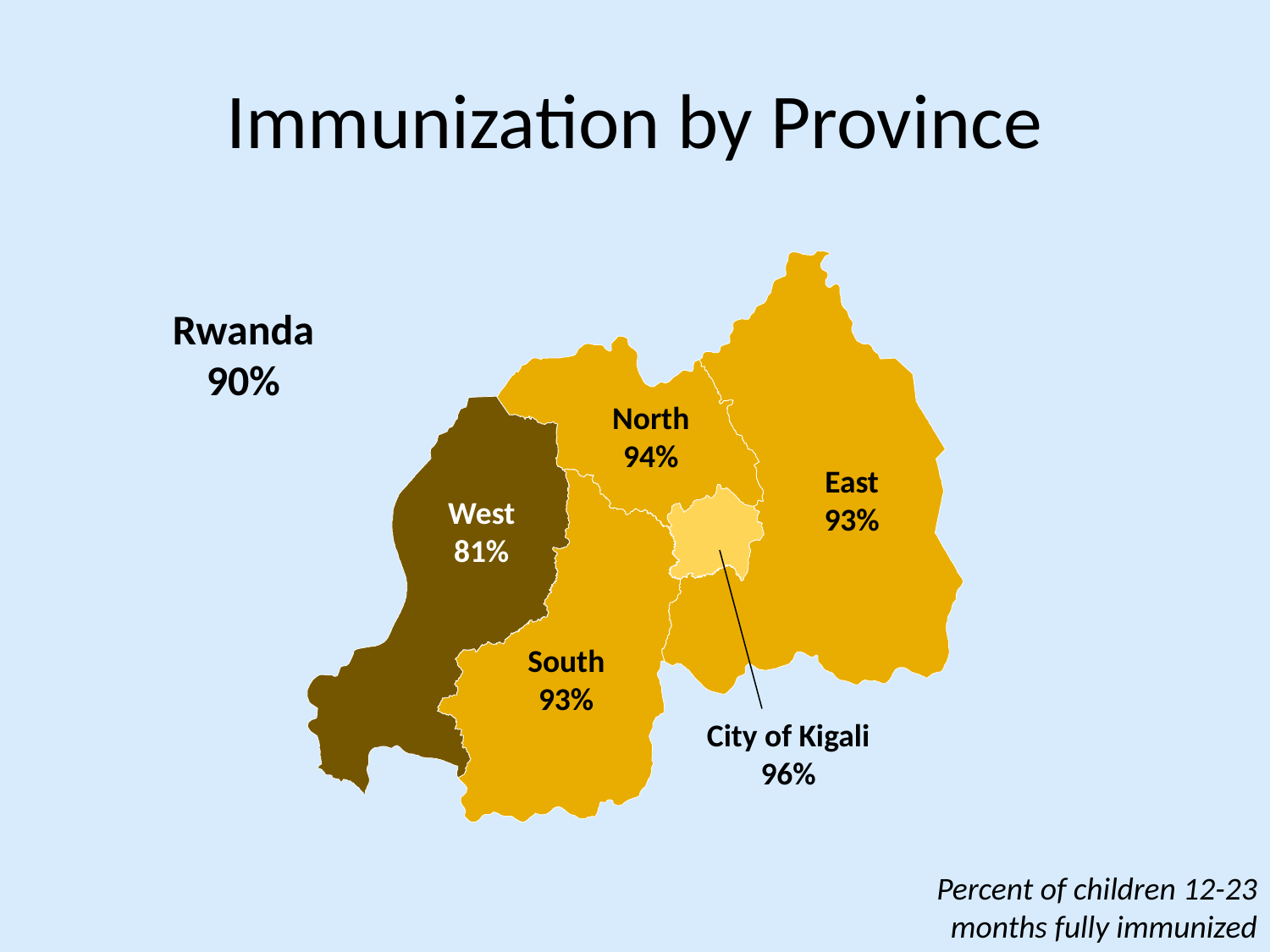

# Immunization by Province

Rwanda
90%
North
94%
East
93%
West
81%
South
93%
City of Kigali
96%
Percent of children 12-23 months fully immunized